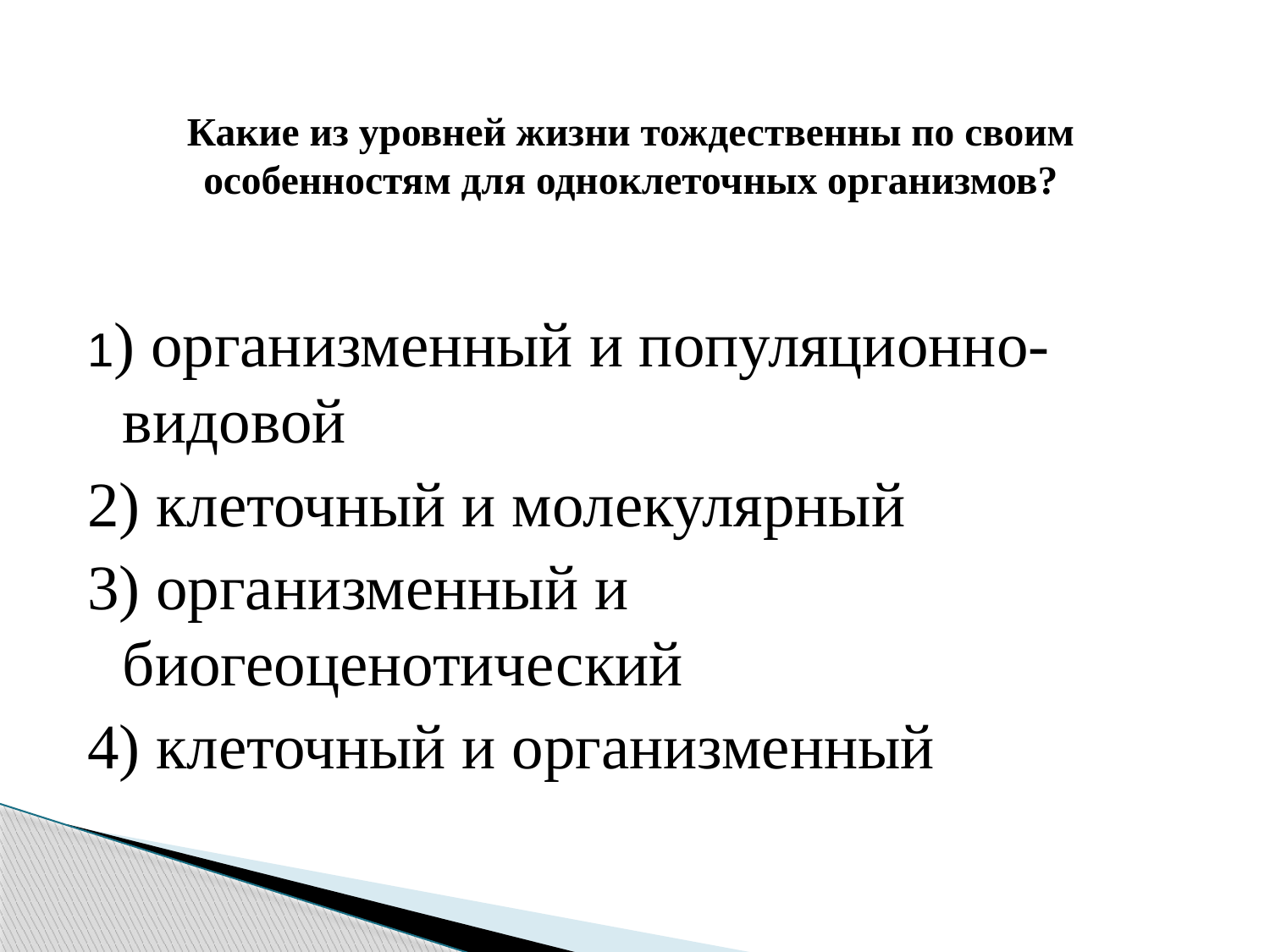

# Какие из уровней жизни тождественны по своим особенностям для одноклеточных организмов?
1) организменный и популяционно-видовой
2) клеточный и молекулярный
3) организменный и биогеоценотический
4) клеточный и организменный